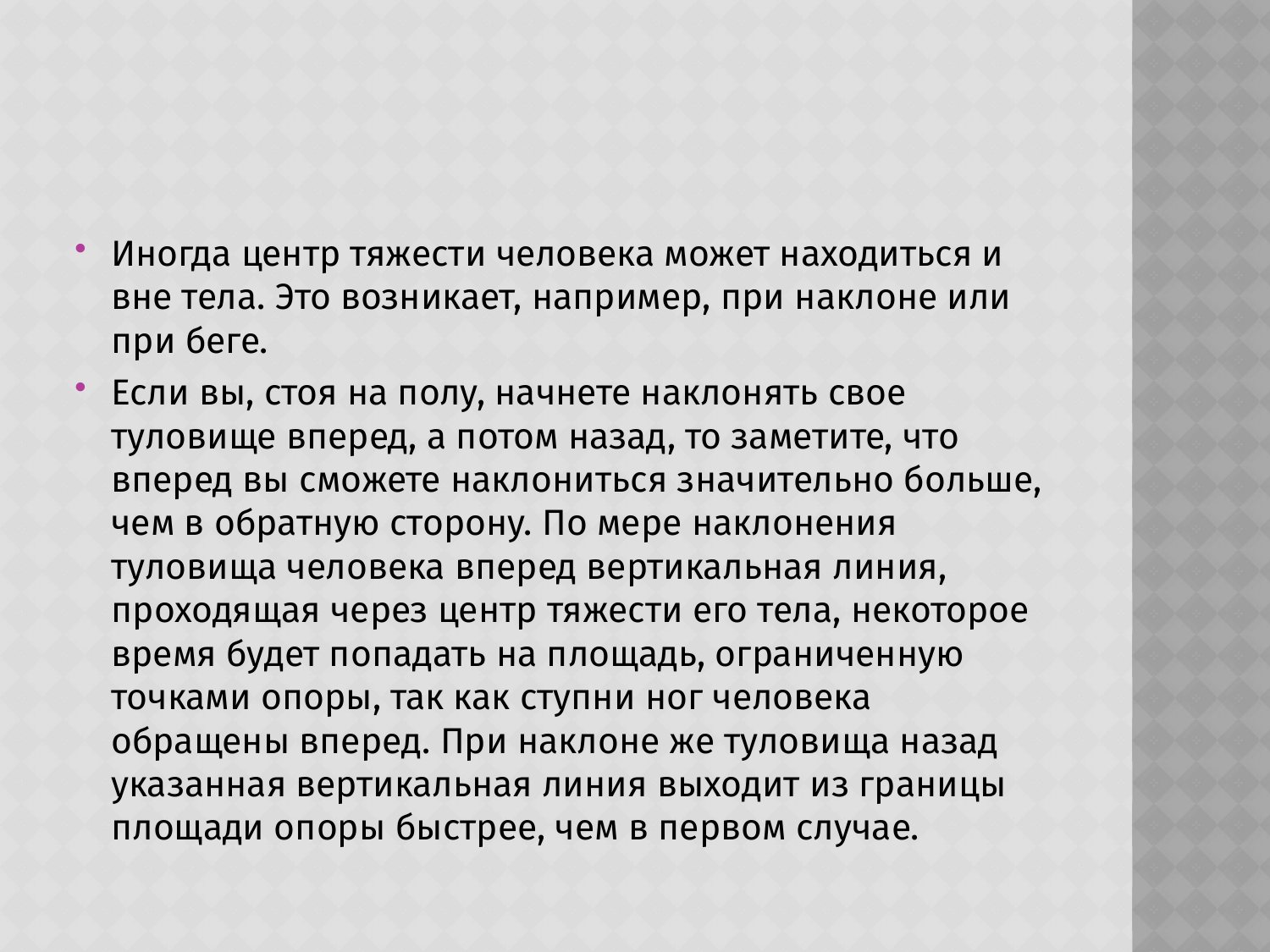

#
Иногда центр тяжести человека может находиться и вне тела. Это возникает, например, при наклоне или при беге.
Если вы, стоя на полу, начнете наклонять свое туловище вперед, а потом назад, то заметите, что вперед вы сможете наклониться значительно больше, чем в обратную сторону. По мере наклонения туловища человека вперед вертикальная линия, проходящая через центр тяжести его тела, некоторое время будет попадать на площадь, ограниченную точками опоры, так как ступни ног человека обращены вперед. При наклоне же туловища назад указанная вертикальная линия выходит из границы площади опоры быстрее, чем в первом случае.